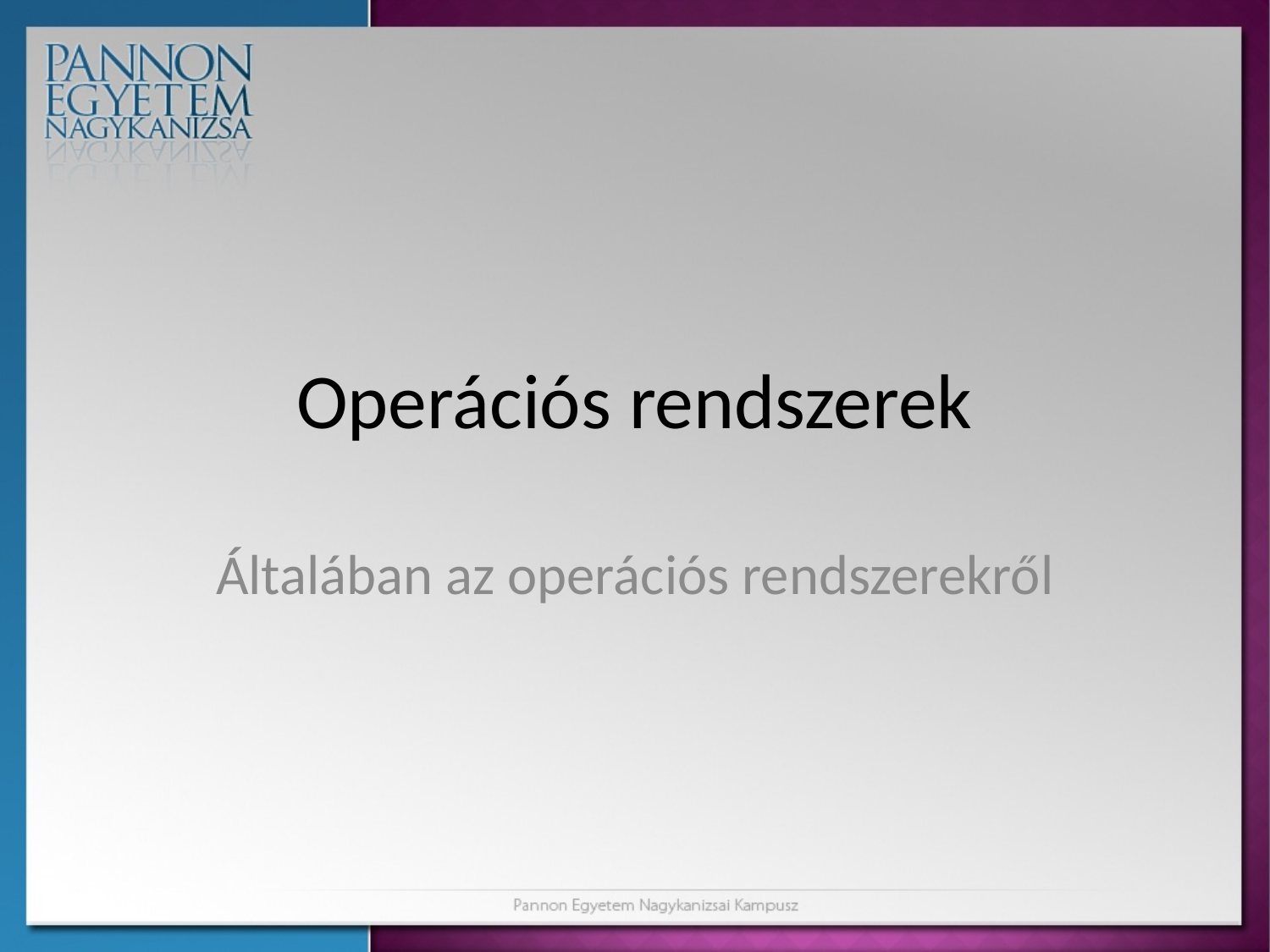

# Operációs rendszerek
Általában az operációs rendszerekről